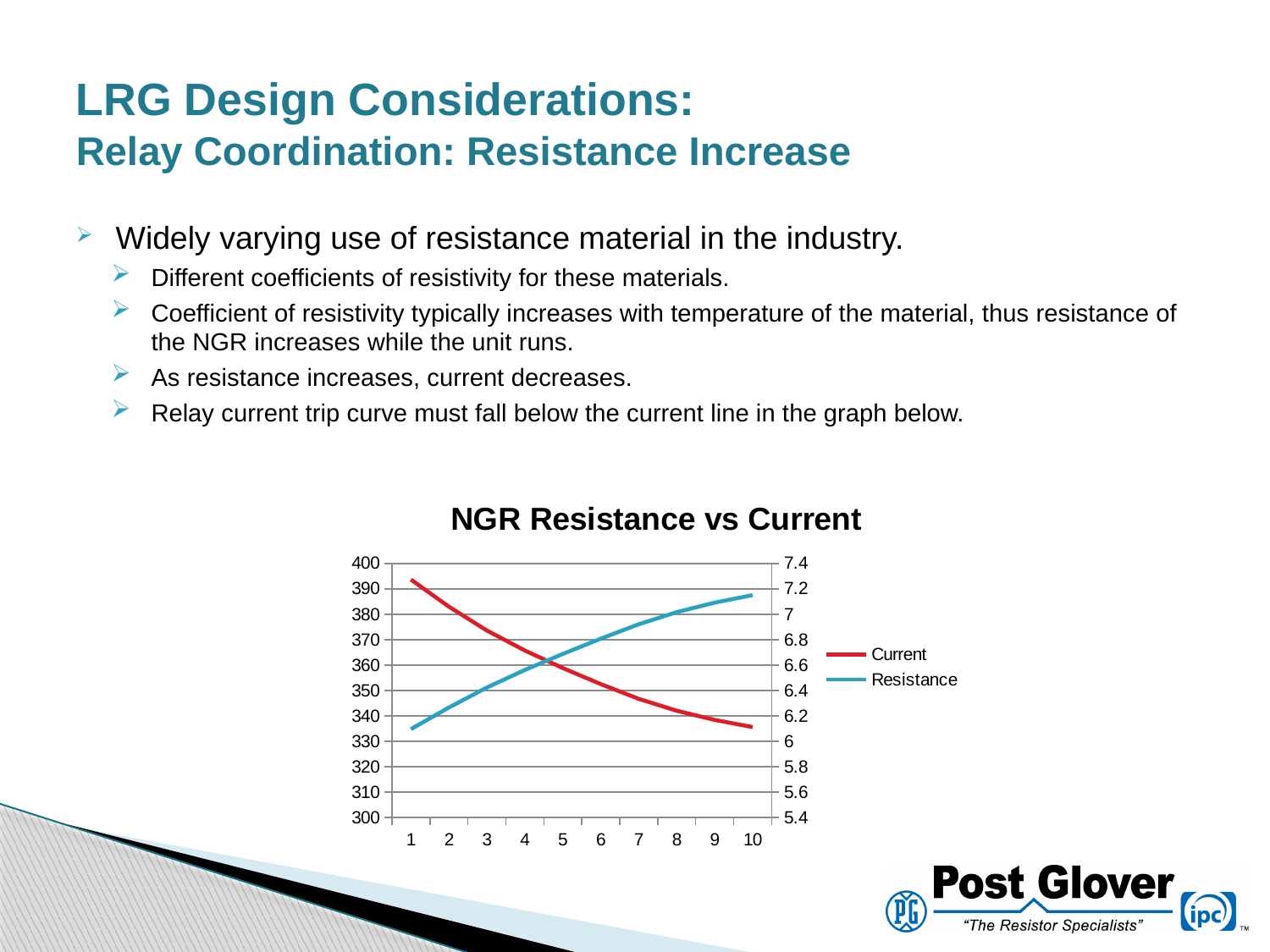

# LRG Design Considerations: Relay Coordination: Resistance Increase
Widely varying use of resistance material in the industry.
Different coefficients of resistivity for these materials.
Coefficient of resistivity typically increases with temperature of the material, thus resistance of the NGR increases while the unit runs.
As resistance increases, current decreases.
Relay current trip curve must fall below the current line in the graph below.

### Chart: NGR Resistance vs Current

| Category | Current | Resistance |
|---|---|---|